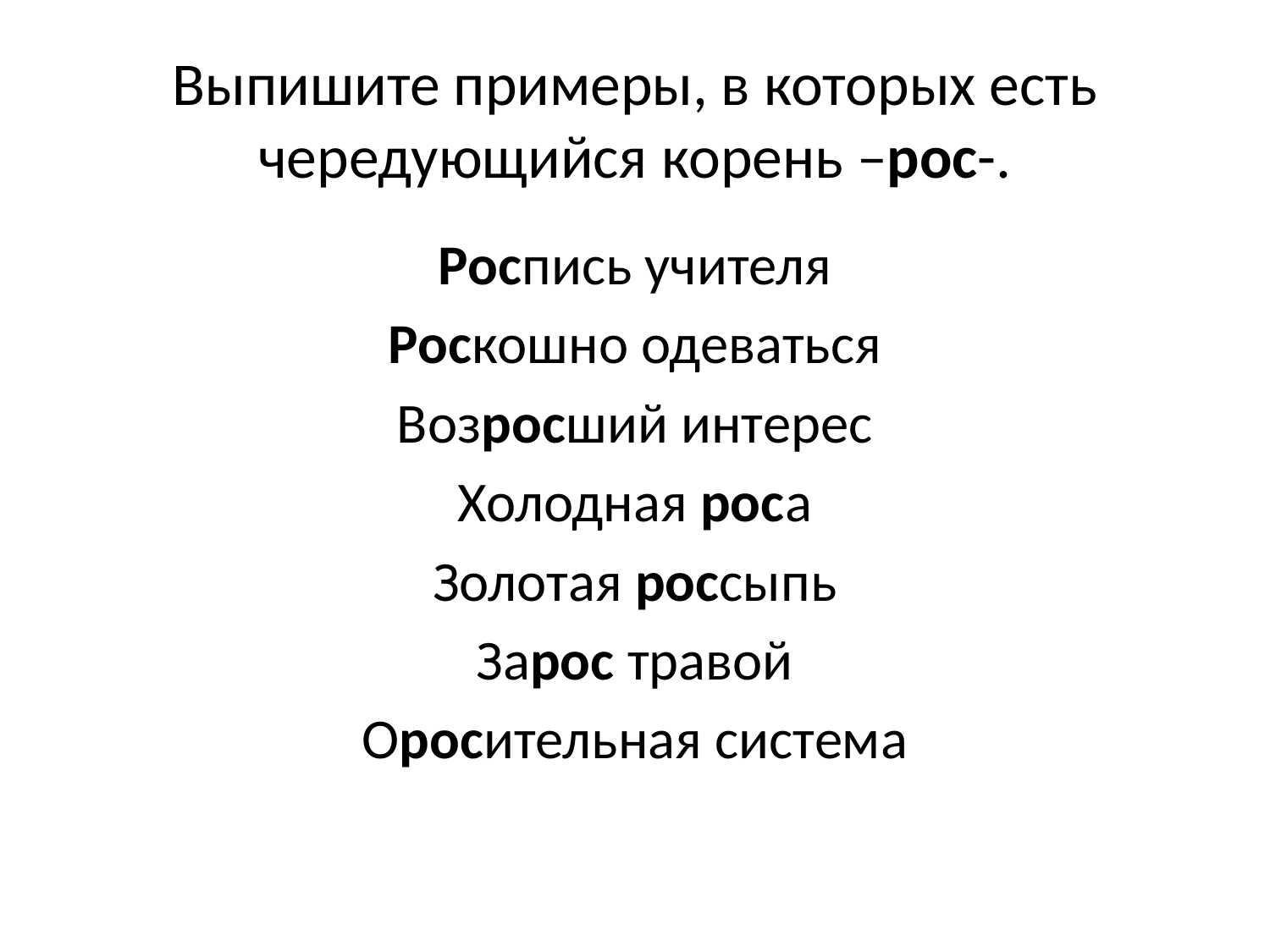

# Выпишите примеры, в которых есть чередующийся корень –рос-.
Роспись учителя
Роскошно одеваться
Возросший интерес
Холодная роса
Золотая россыпь
Зарос травой
Оросительная система